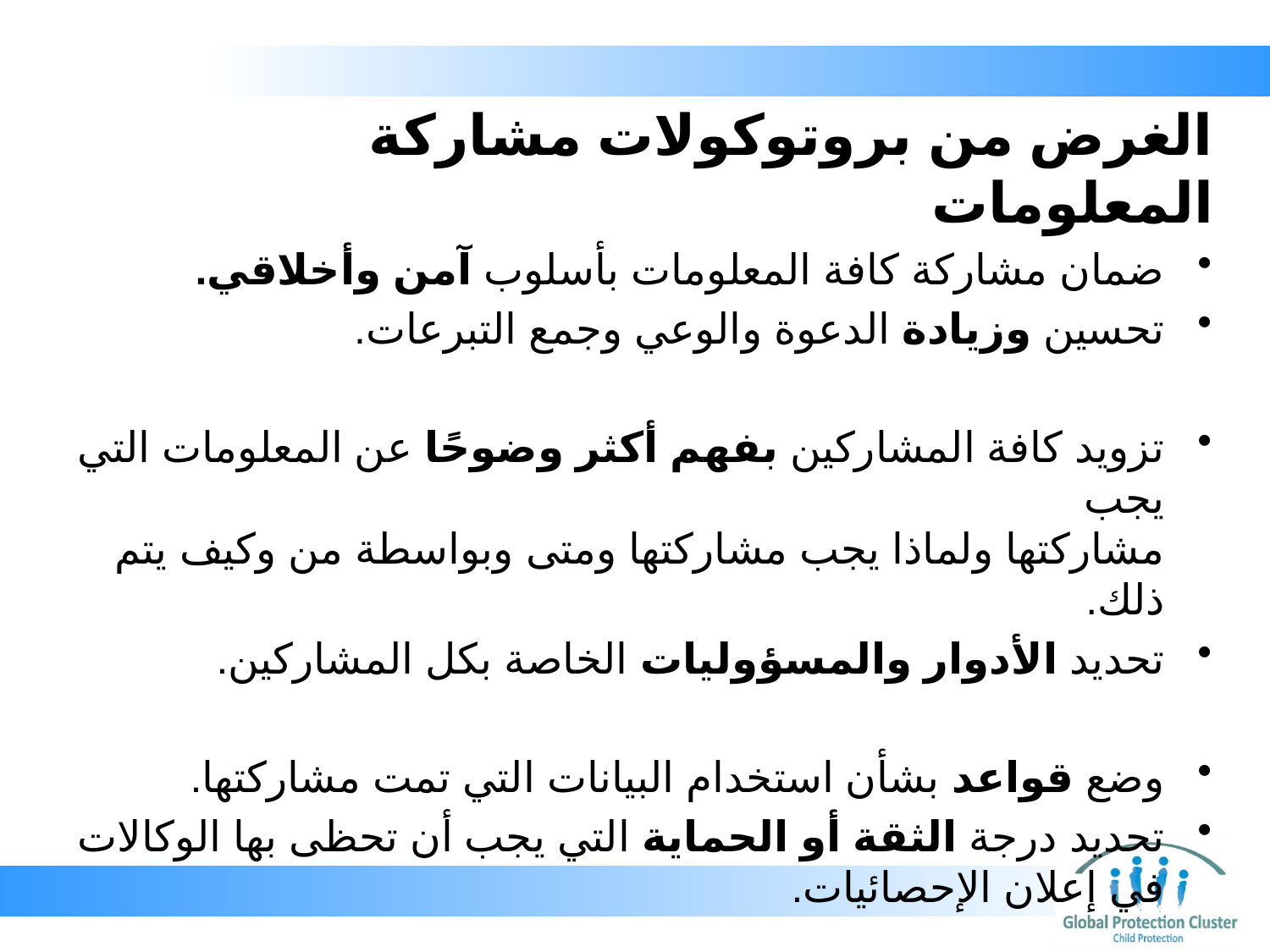

# الغرض من بروتوكولات مشاركة المعلومات
ضمان مشاركة كافة المعلومات بأسلوب آمن وأخلاقي.
تحسين وزيادة الدعوة والوعي وجمع التبرعات.

تزويد كافة المشاركين بفهم أكثر وضوحًا عن المعلومات التي يجب
مشاركتها ولماذا يجب مشاركتها ومتى وبواسطة من وكيف يتم ذلك.
تحديد الأدوار والمسؤوليات الخاصة بكل المشاركين.

وضع قواعد بشأن استخدام البيانات التي تمت مشاركتها.
تحديد درجة الثقة أو الحماية التي يجب أن تحظى بها الوكالات
في إعلان الإحصائيات.

المصدر: The Gender Based Violence Information Management System User Guide